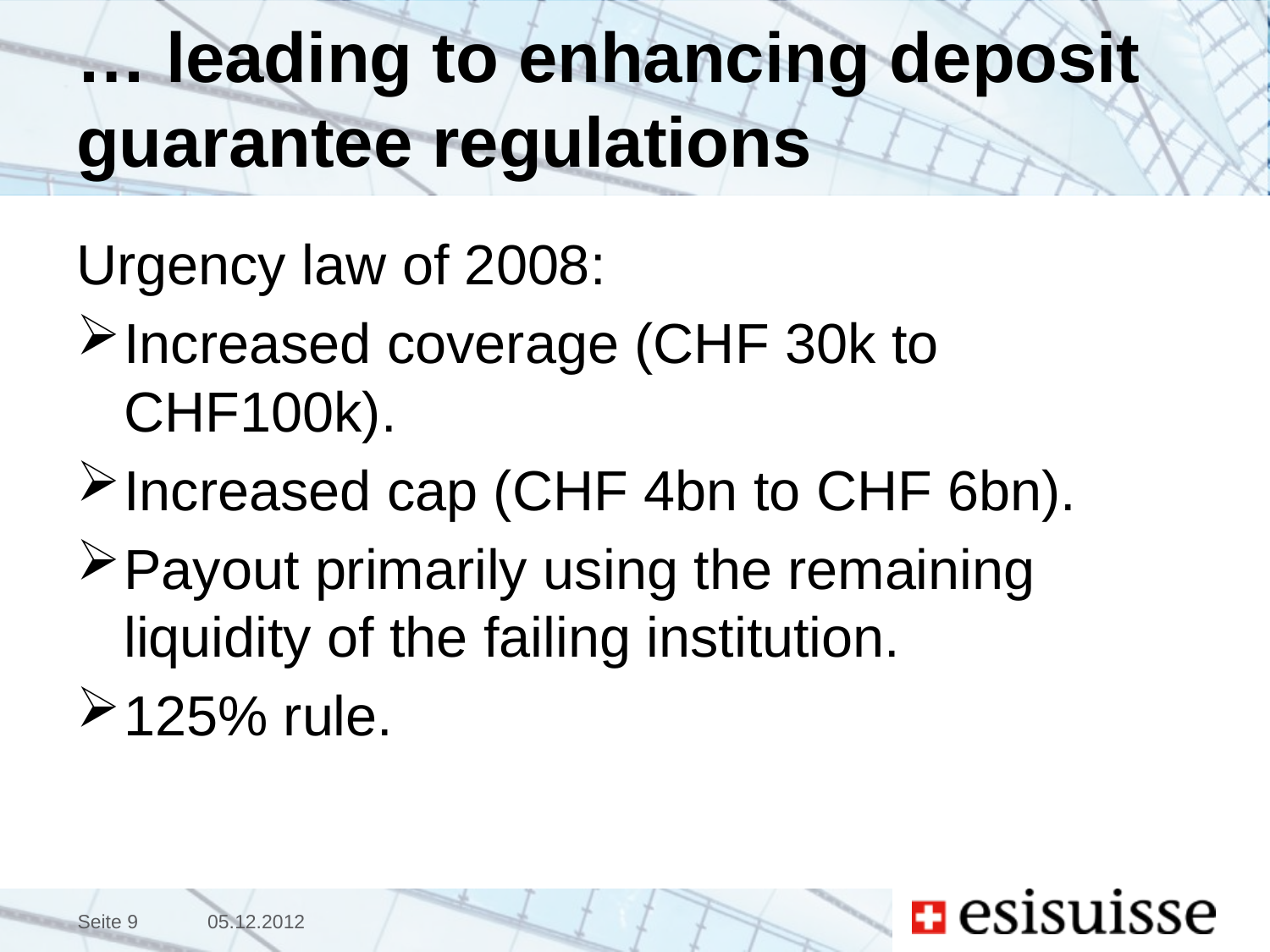

# … leading to enhancing deposit guarantee regulations
Urgency law of 2008:
Increased coverage (CHF 30k to CHF100k).
Increased cap (CHF 4bn to CHF 6bn).
Payout primarily using the remaining liquidity of the failing institution.
125% rule.

Seite 9
05.12.2012